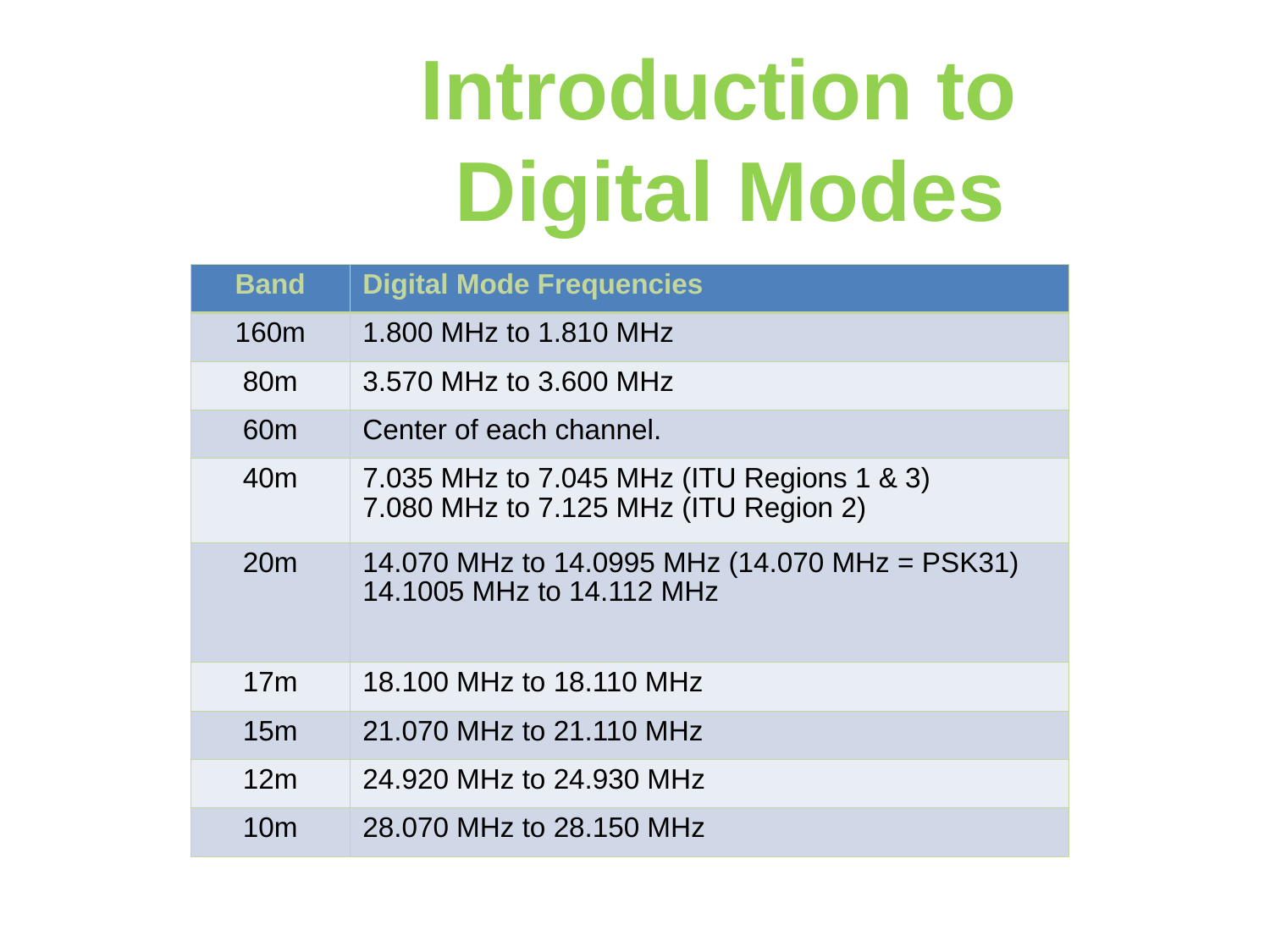

Introduction to
Digital Modes
| Band | Digital Mode Frequencies |
| --- | --- |
| 160m | 1.800 MHz to 1.810 MHz |
| 80m | 3.570 MHz to 3.600 MHz |
| 60m | Center of each channel. |
| 40m | 7.035 MHz to 7.045 MHz (ITU Regions 1 & 3) 7.080 MHz to 7.125 MHz (ITU Region 2) |
| 20m | 14.070 MHz to 14.0995 MHz (14.070 MHz = PSK31) 14.1005 MHz to 14.112 MHz |
| 17m | 18.100 MHz to 18.110 MHz |
| 15m | 21.070 MHz to 21.110 MHz |
| 12m | 24.920 MHz to 24.930 MHz |
| 10m | 28.070 MHz to 28.150 MHz |